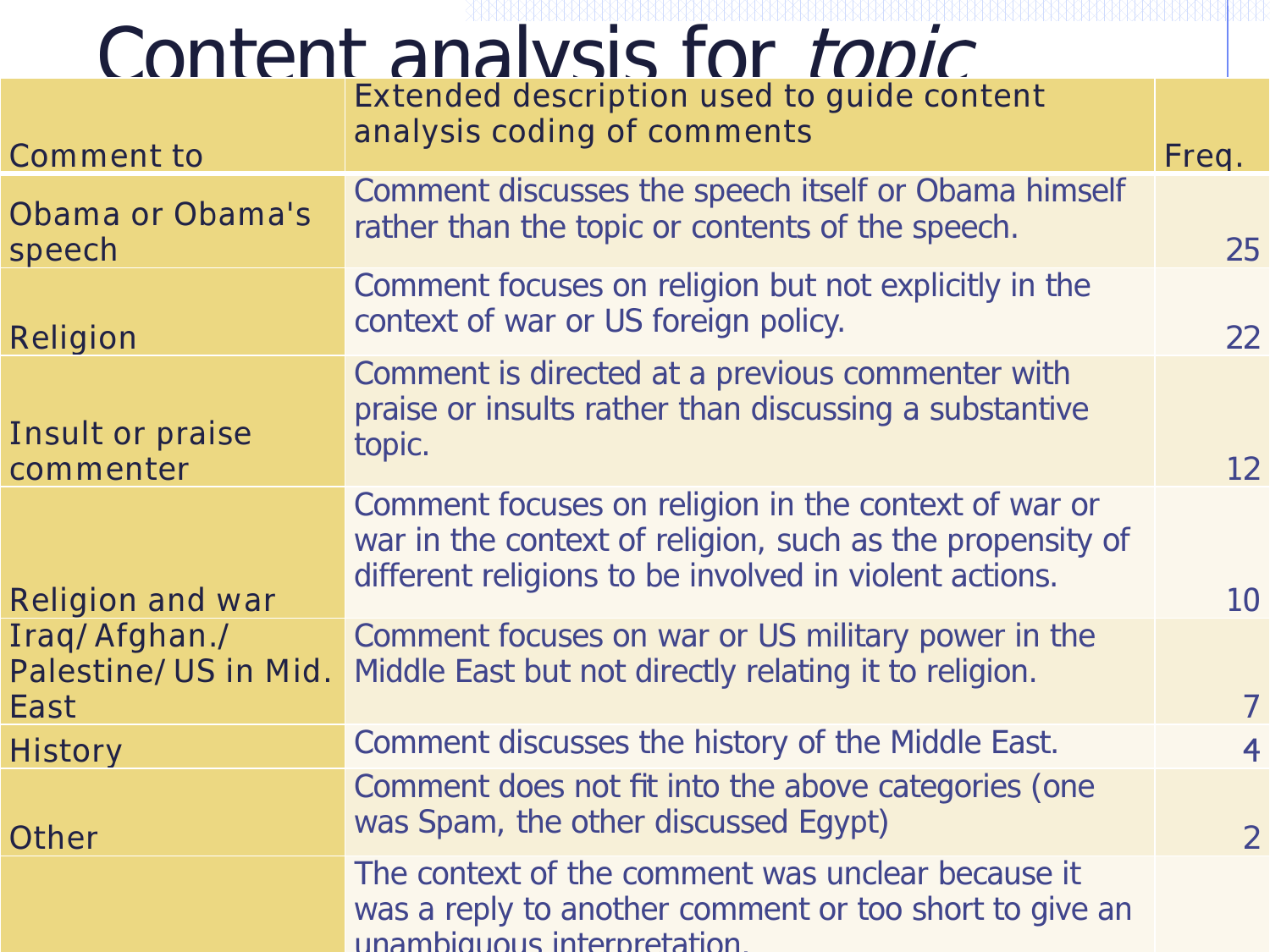

# Content analysis for topic
| Comment to | Extended description used to guide content analysis coding of comments | Freq. |
| --- | --- | --- |
| Obama or Obama's speech | Comment discusses the speech itself or Obama himself rather than the topic or contents of the speech. | 25 |
| Religion | Comment focuses on religion but not explicitly in the context of war or US foreign policy. | 22 |
| Insult or praise commenter | Comment is directed at a previous commenter with praise or insults rather than discussing a substantive topic. | 12 |
| Religion and war | Comment focuses on religion in the context of war or war in the context of religion, such as the propensity of different religions to be involved in violent actions. | 10 |
| Iraq/Afghan./Palestine/US in Mid. East | Comment focuses on war or US military power in the Middle East but not directly relating it to religion. | 7 |
| History | Comment discusses the history of the Middle East. | 4 |
| Other | Comment does not fit into the above categories (one was Spam, the other discussed Egypt) | 2 |
| Unclear | The context of the comment was unclear because it was a reply to another comment or too short to give an unambiguous interpretation. | 18 |